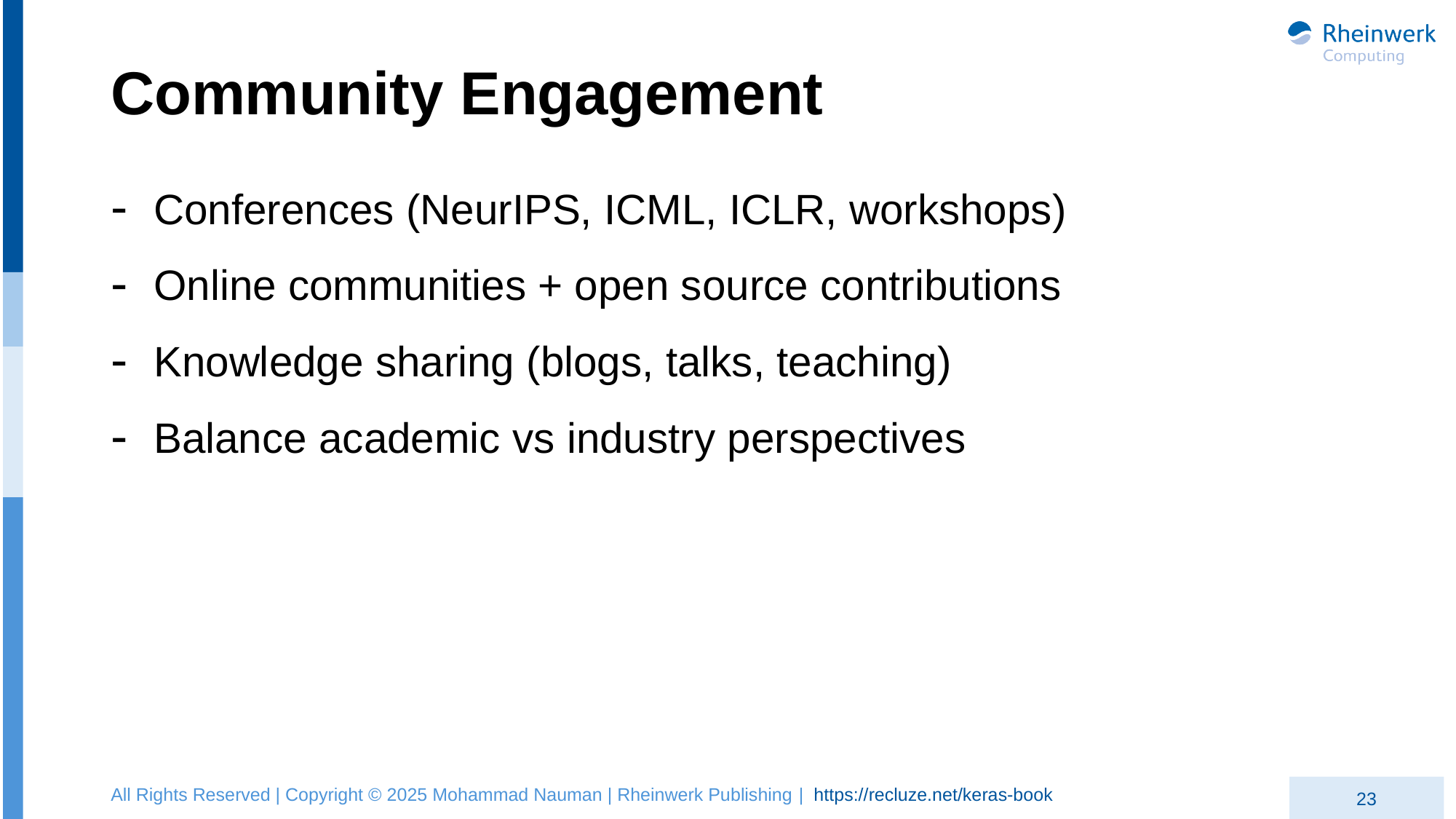

# Community Engagement
Conferences (NeurIPS, ICML, ICLR, workshops)
Online communities + open source contributions
Knowledge sharing (blogs, talks, teaching)
Balance academic vs industry perspectives